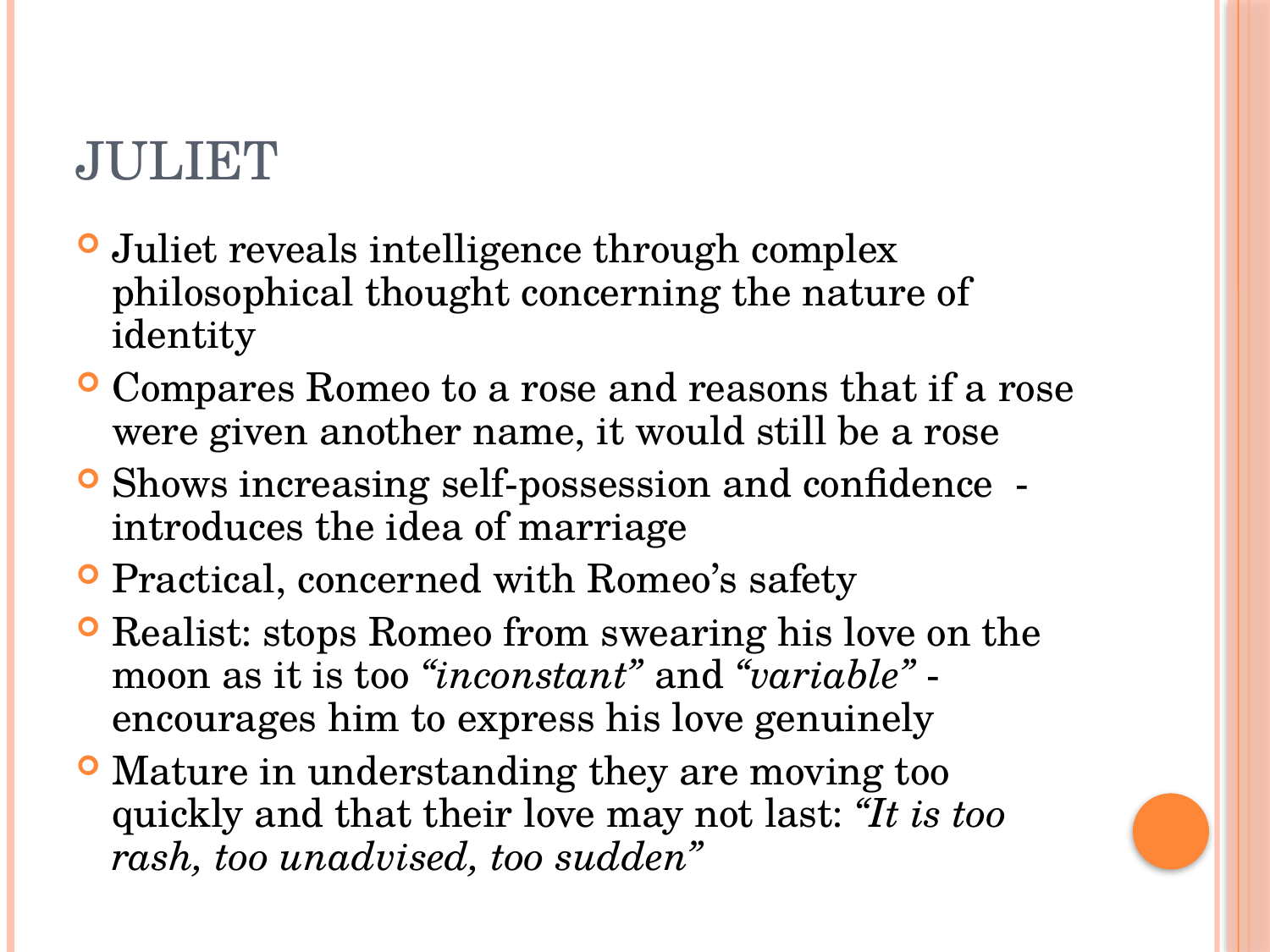

# Juliet
Juliet reveals intelligence through complex philosophical thought concerning the nature of identity
Compares Romeo to a rose and reasons that if a rose were given another name, it would still be a rose
Shows increasing self-possession and confidence  - introduces the idea of marriage
Practical, concerned with Romeo’s safety
Realist: stops Romeo from swearing his love on the moon as it is too “inconstant” and “variable” - encourages him to express his love genuinely
Mature in understanding they are moving too quickly and that their love may not last: “It is too rash, too unadvised, too sudden”